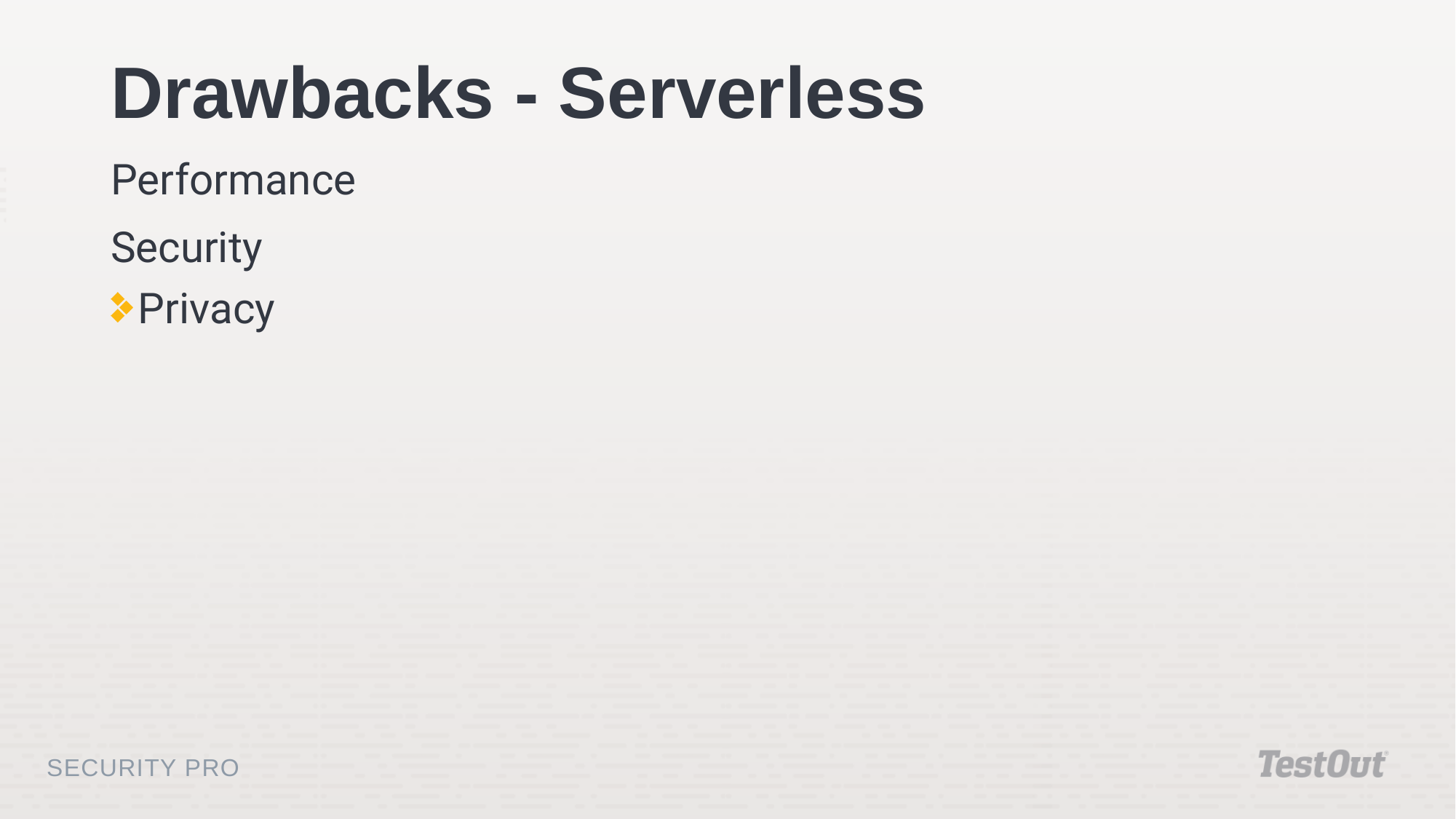

# Drawbacks - Serverless
Performance
Security
Privacy
Security Pro